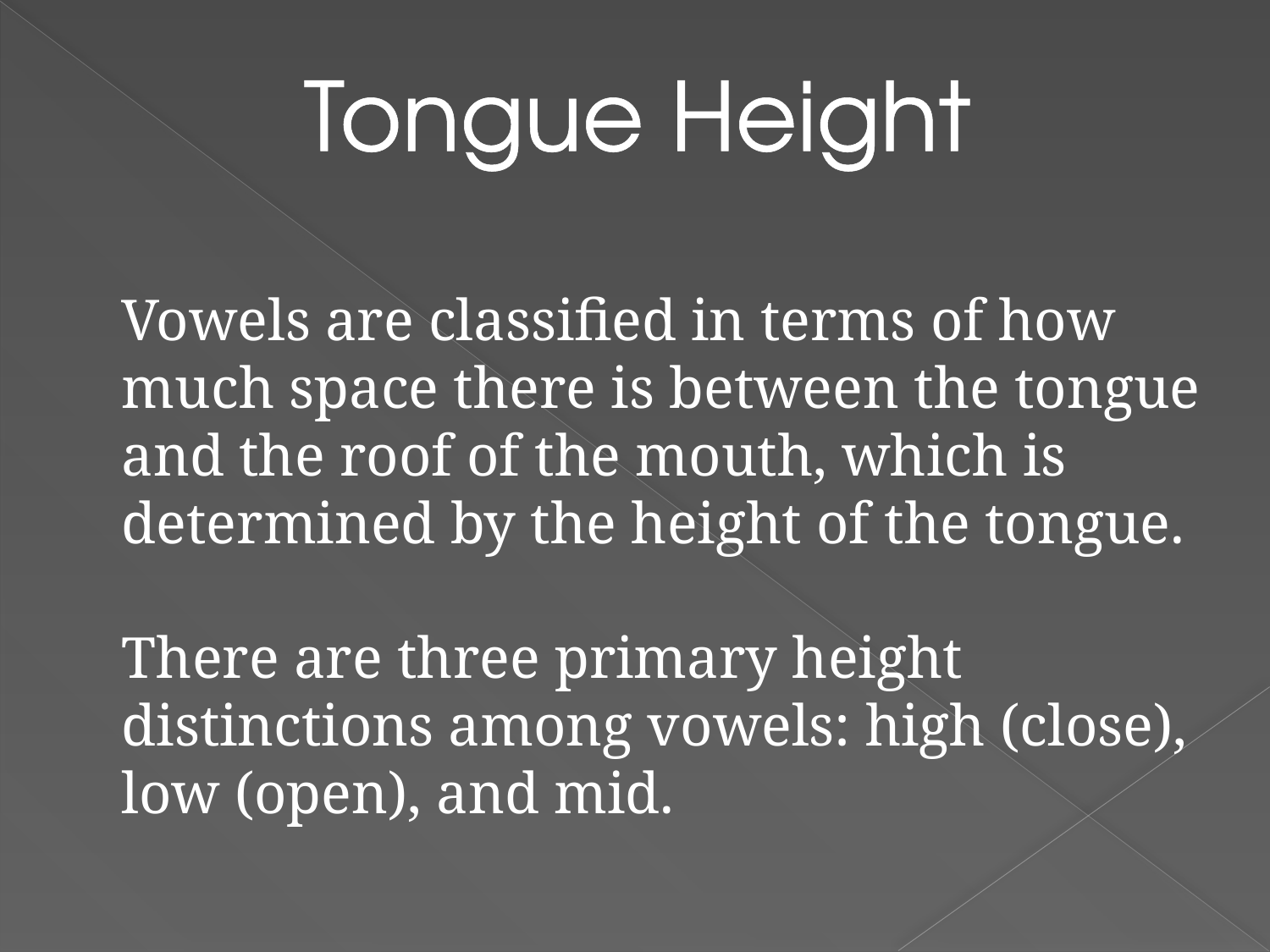

Tongue Height
Vowels are classified in terms of how much space there is between the tongue and the roof of the mouth, which is determined by the height of the tongue.

There are three primary height distinctions among vowels: high (close), low (open), and mid.